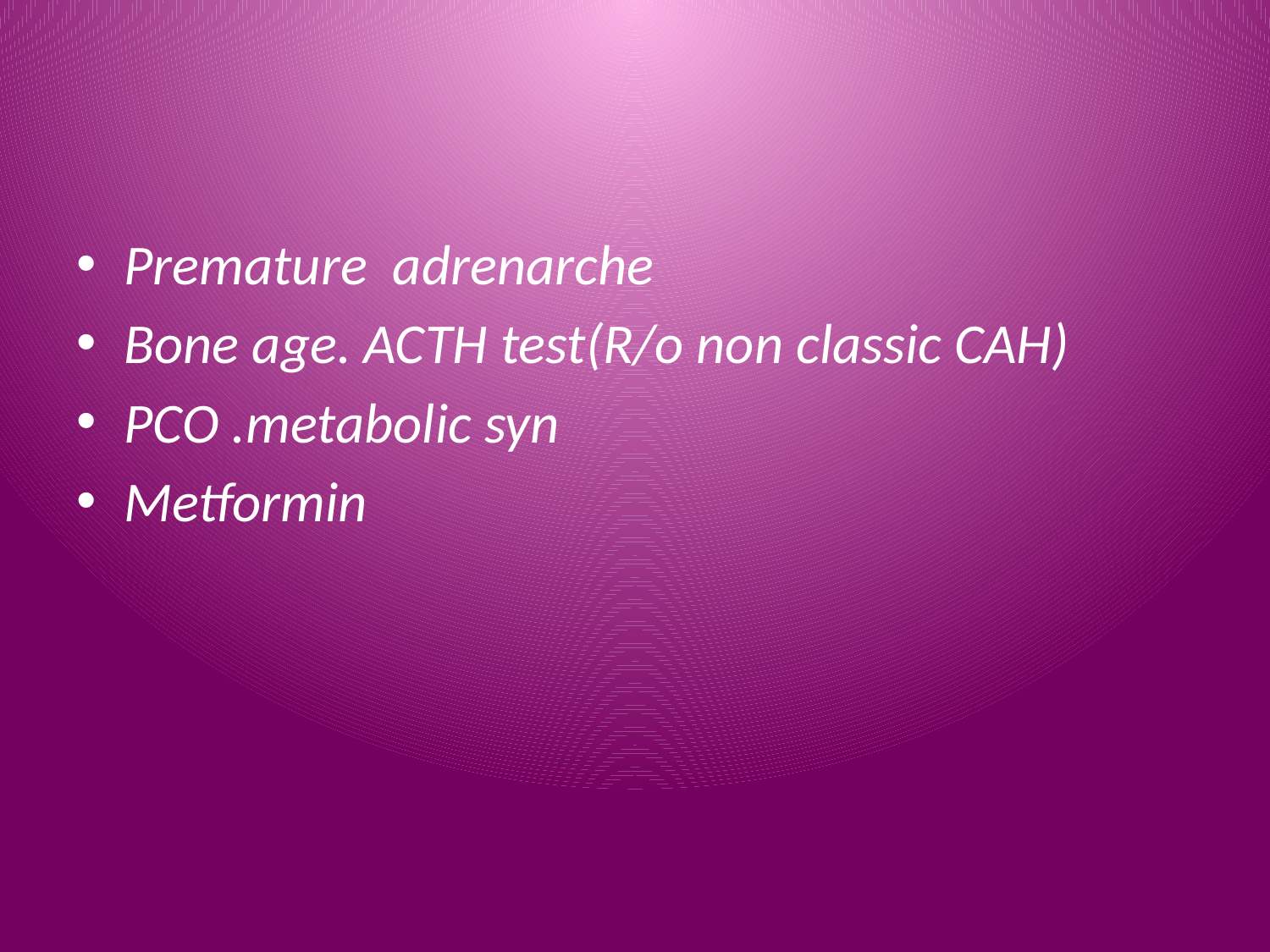

#
Premature  adrenarche
Bone age. ACTH test(R/o non classic CAH)
PCO .metabolic syn
Metformin